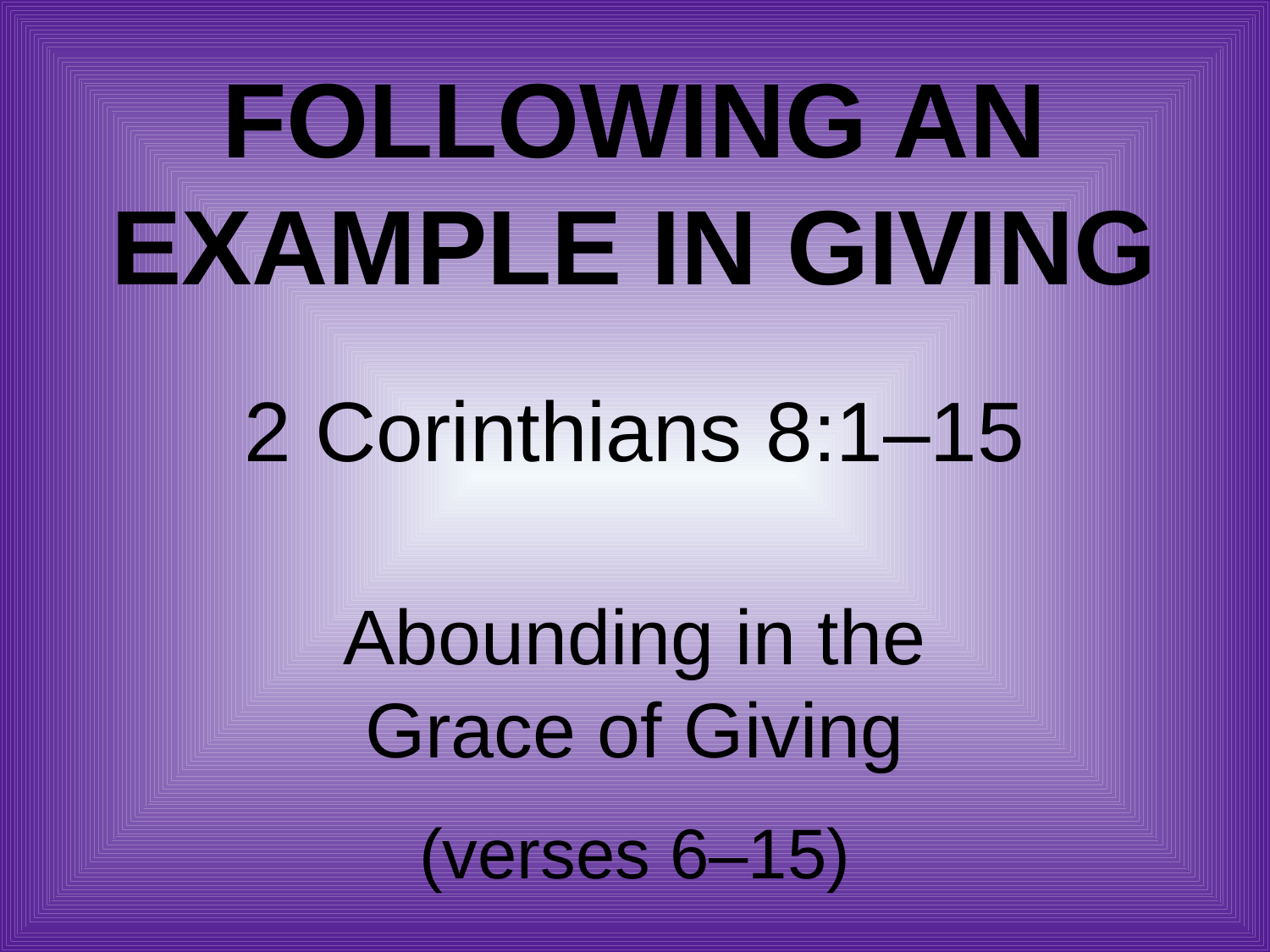

# Following an Example in Giving
2 Corinthians 8:1–15

Abounding in the
Grace of Giving
(verses 6–15)